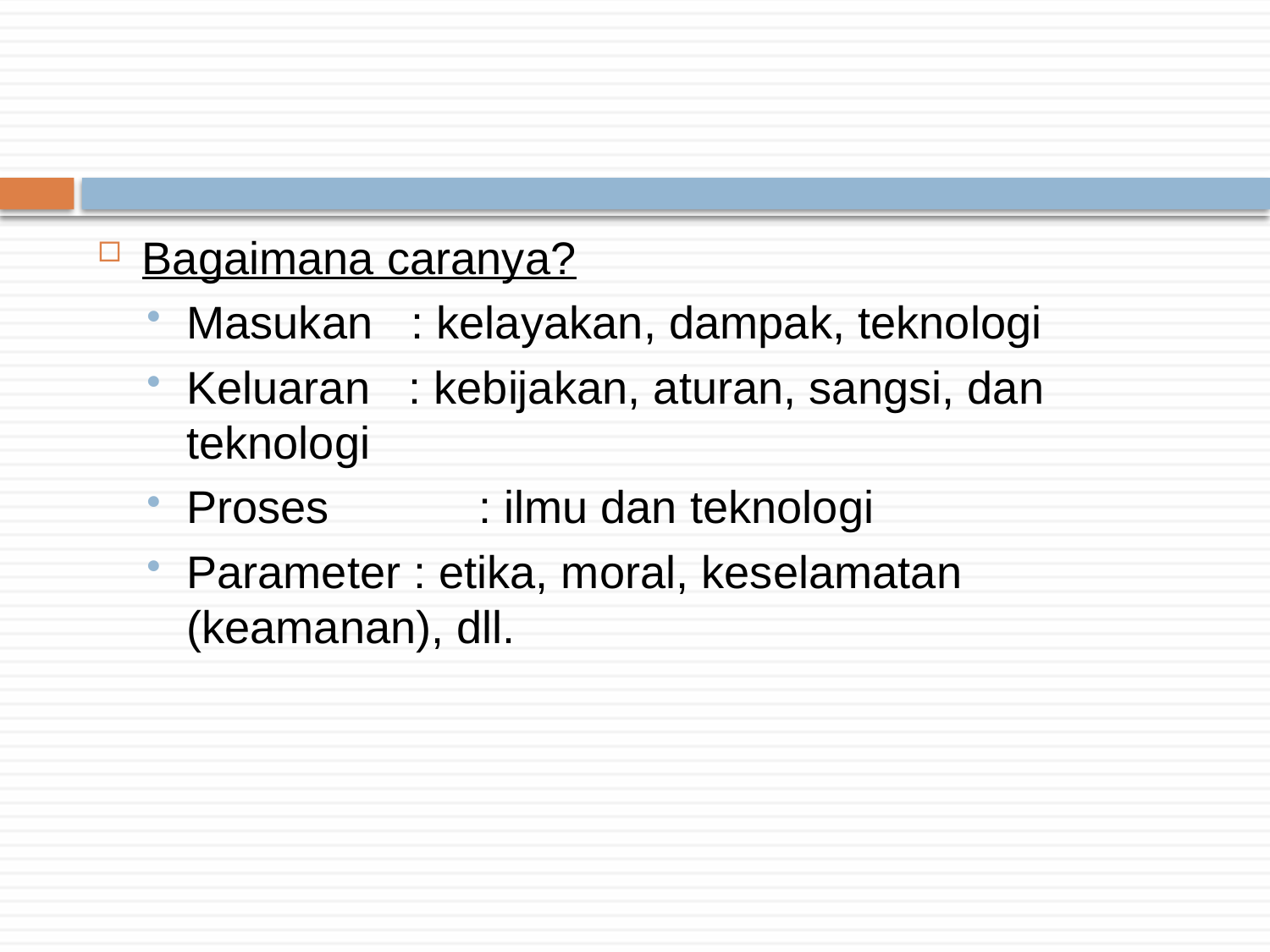

#
Bagaimana caranya?
Masukan   : kelayakan, dampak, teknologi
Keluaran   : kebijakan, aturan, sangsi, dan teknologi
Proses	   : ilmu dan teknologi
Parameter : etika, moral, keselamatan (keamanan), dll.